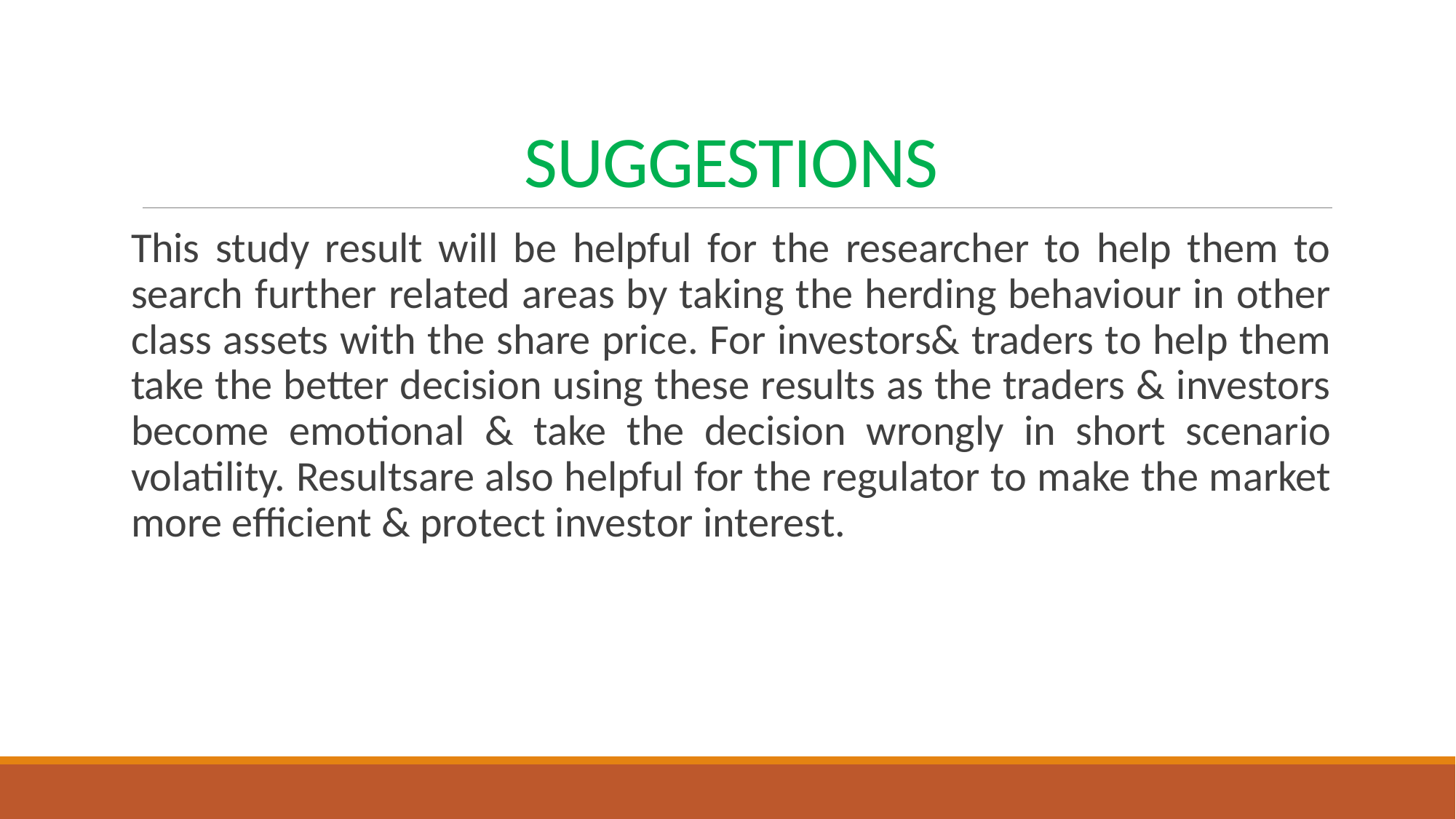

# SUGGESTIONS
This study result will be helpful for the researcher to help them to search further related areas by taking the herding behaviour in other class assets with the share price. For investors& traders to help them take the better decision using these results as the traders & investors become emotional & take the decision wrongly in short scenario volatility. Resultsare also helpful for the regulator to make the market more efficient & protect investor interest.